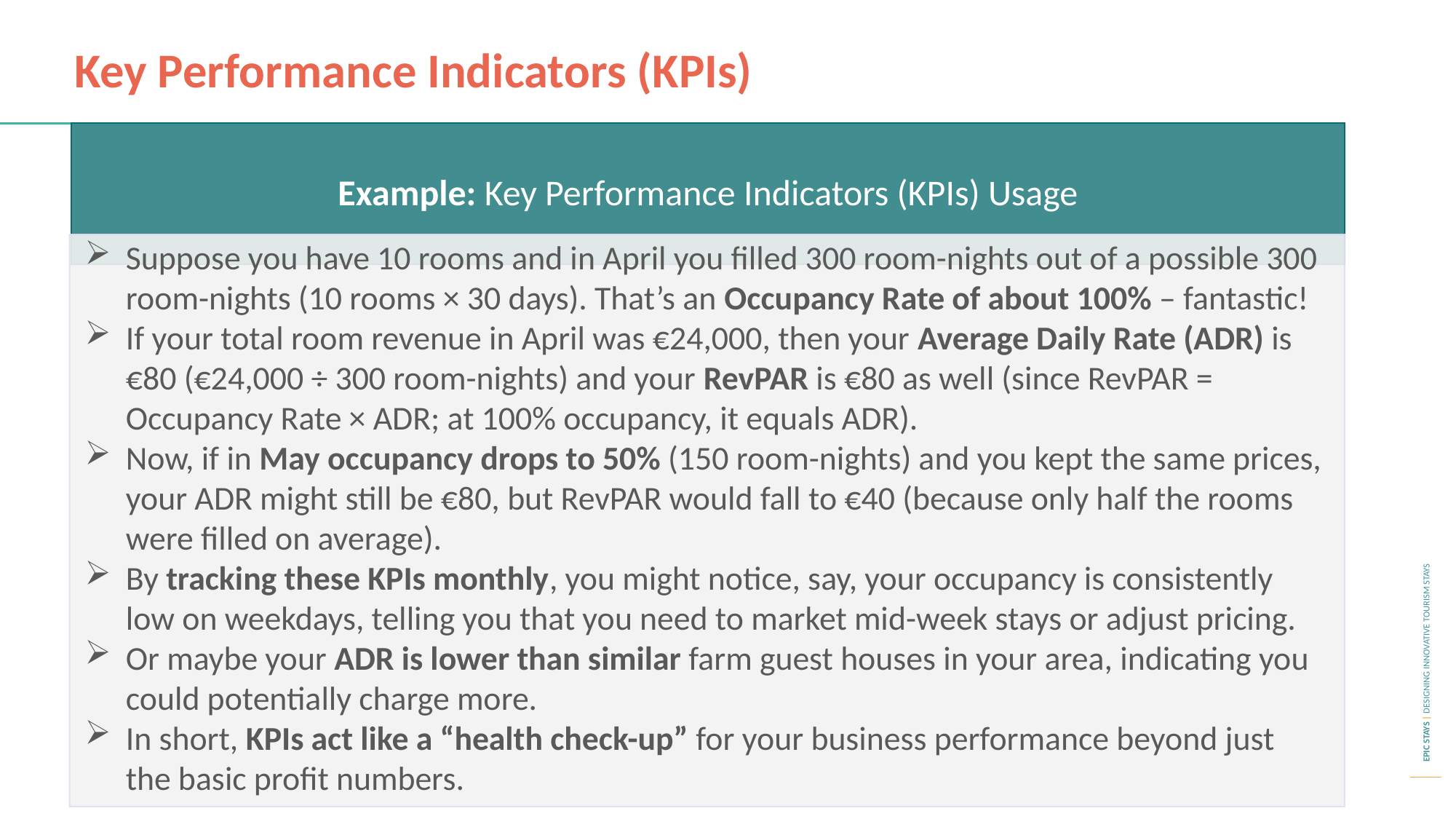

Key Performance Indicators (KPIs)
Example: Key Performance Indicators (KPIs) Usage
Suppose you have 10 rooms and in April you filled 300 room-nights out of a possible 300 room-nights (10 rooms × 30 days). That’s an Occupancy Rate of about 100% – fantastic!
If your total room revenue in April was €24,000, then your Average Daily Rate (ADR) is €80 (€24,000 ÷ 300 room-nights) and your RevPAR is €80 as well (since RevPAR = Occupancy Rate × ADR; at 100% occupancy, it equals ADR).
Now, if in May occupancy drops to 50% (150 room-nights) and you kept the same prices, your ADR might still be €80, but RevPAR would fall to €40 (because only half the rooms were filled on average).
By tracking these KPIs monthly, you might notice, say, your occupancy is consistently low on weekdays, telling you that you need to market mid-week stays or adjust pricing.
Or maybe your ADR is lower than similar farm guest houses in your area, indicating you could potentially charge more.
In short, KPIs act like a “health check-up” for your business performance beyond just the basic profit numbers.